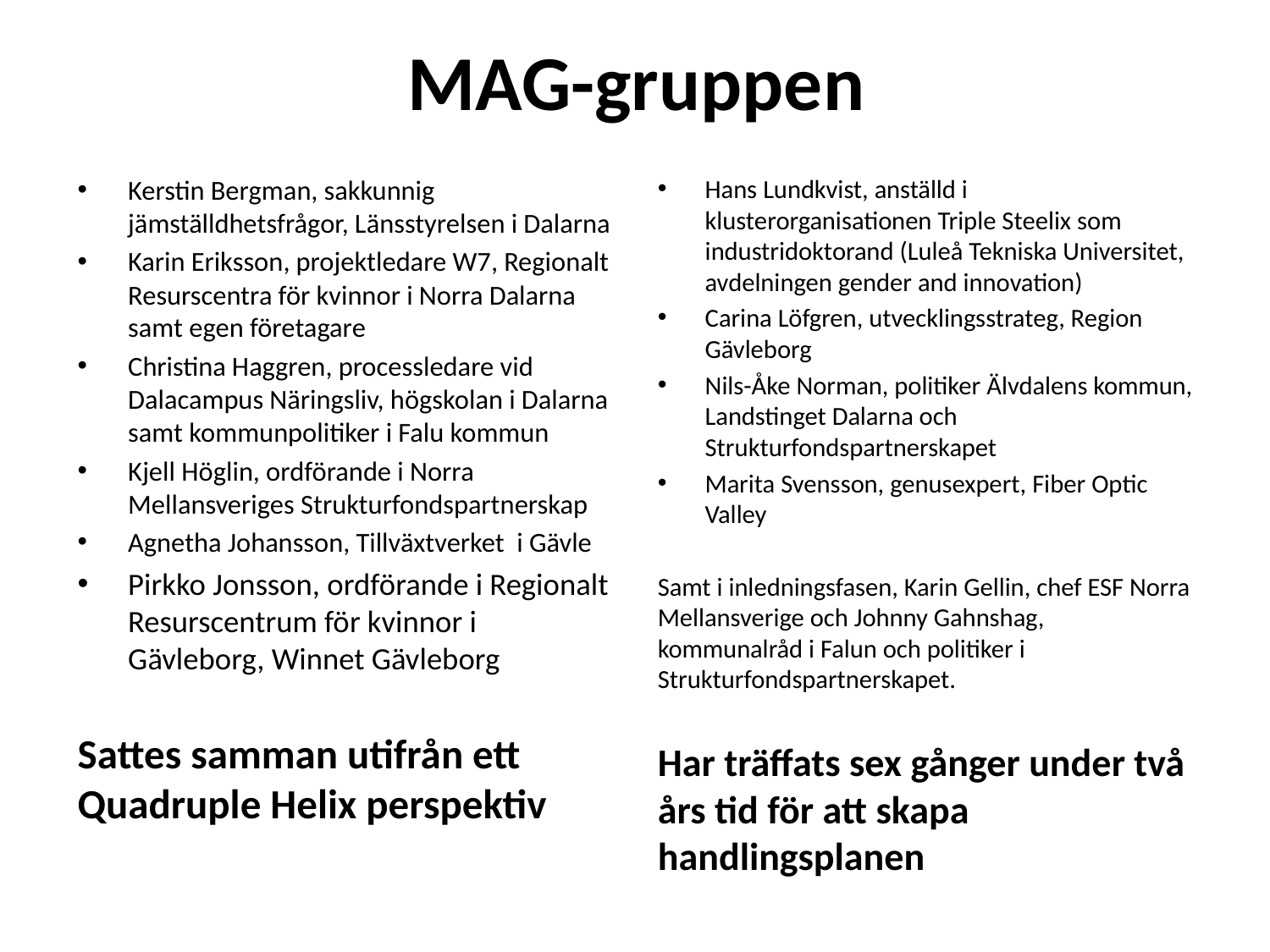

# MAG-gruppen
Kerstin Bergman, sakkunnig jämställdhetsfrågor, Länsstyrelsen i Dalarna
Karin Eriksson, projektledare W7, Regionalt Resurscentra för kvinnor i Norra Dalarna samt egen företagare
Christina Haggren, processledare vid Dalacampus Näringsliv, högskolan i Dalarna samt kommunpolitiker i Falu kommun
Kjell Höglin, ordförande i Norra Mellansveriges Strukturfondspartnerskap
Agnetha Johansson, Tillväxtverket  i Gävle
Pirkko Jonsson, ordförande i Regionalt Resurscentrum för kvinnor i Gävleborg, Winnet Gävleborg

Sattes samman utifrån ett Quadruple Helix perspektiv
Hans Lundkvist, anställd i klusterorganisationen Triple Steelix som industridoktorand (Luleå Tekniska Universitet, avdelningen gender and innovation)
Carina Löfgren, utvecklingsstrateg, Region Gävleborg
Nils-Åke Norman, politiker Älvdalens kommun, Landstinget Dalarna och Strukturfondspartnerskapet
Marita Svensson, genusexpert, Fiber Optic Valley

Samt i inledningsfasen, Karin Gellin, chef ESF Norra Mellansverige och Johnny Gahnshag, kommunalråd i Falun och politiker i Strukturfondspartnerskapet.

Har träffats sex gånger under två års tid för att skapa handlingsplanen